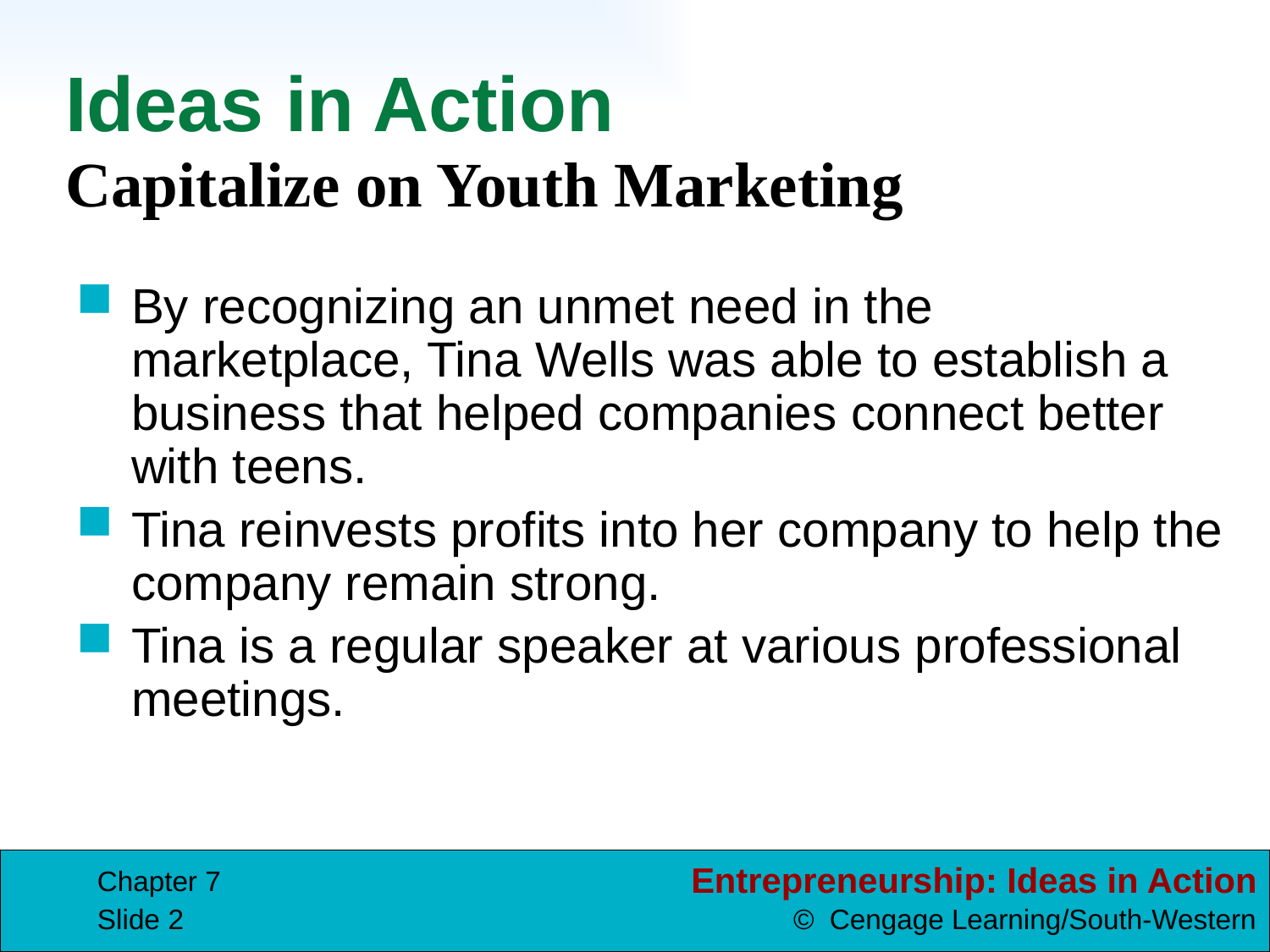

# Ideas in Action
Capitalize on Youth Marketing
By recognizing an unmet need in the marketplace, Tina Wells was able to establish a business that helped companies connect better with teens.
Tina reinvests profits into her company to help the company remain strong.
Tina is a regular speaker at various professional meetings.

Chapter 7
Slide 2